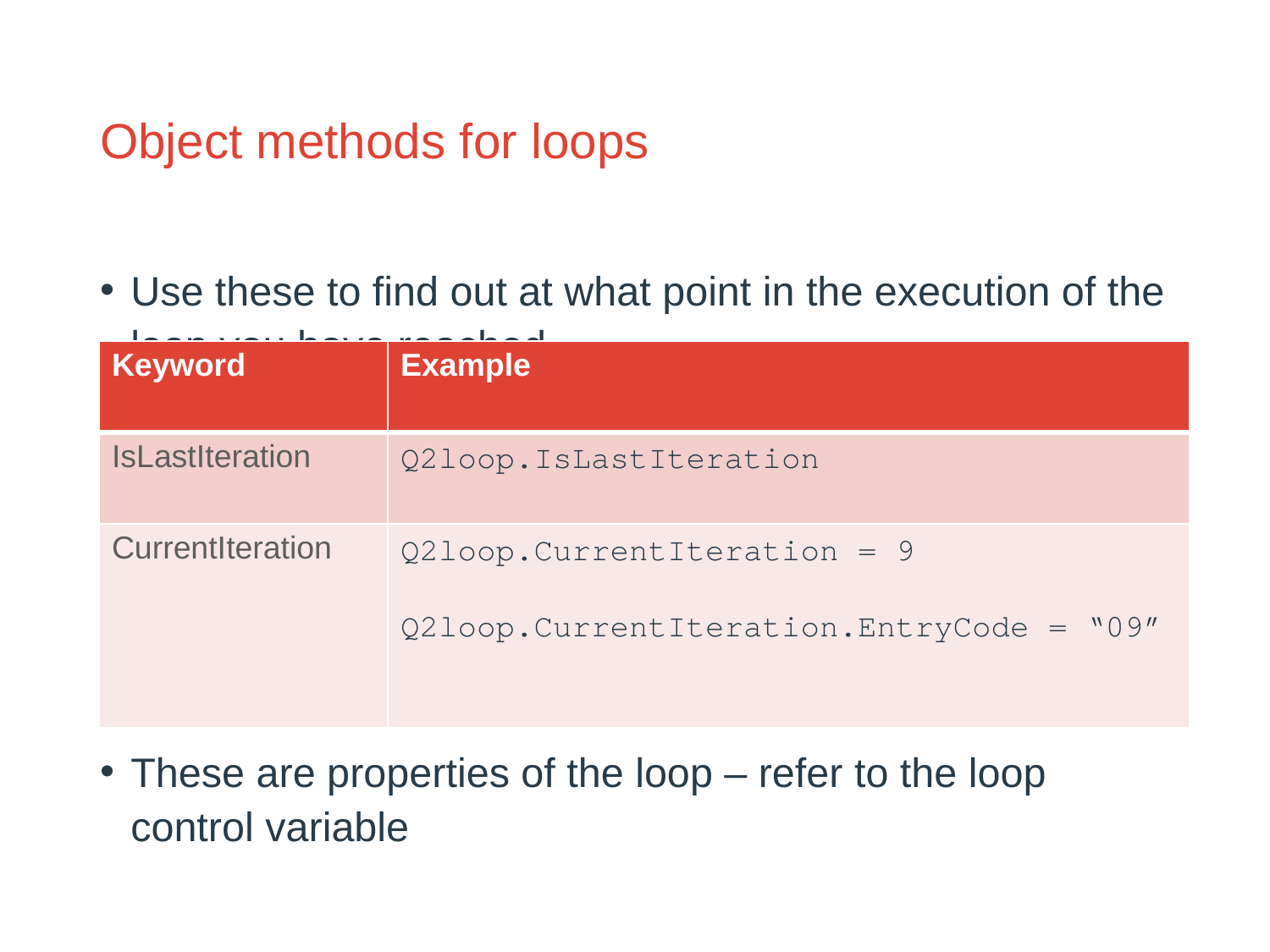

# Object methods for loops
Use these to find out at what point in the execution of the loop you have reached

These are properties of the loop – refer to the loop control variable
| Keyword | Example |
| --- | --- |
| IsLastIteration | Q2loop.IsLastIteration |
| CurrentIteration | Q2loop.CurrentIteration = 9 Q2loop.CurrentIteration.EntryCode = “09” |